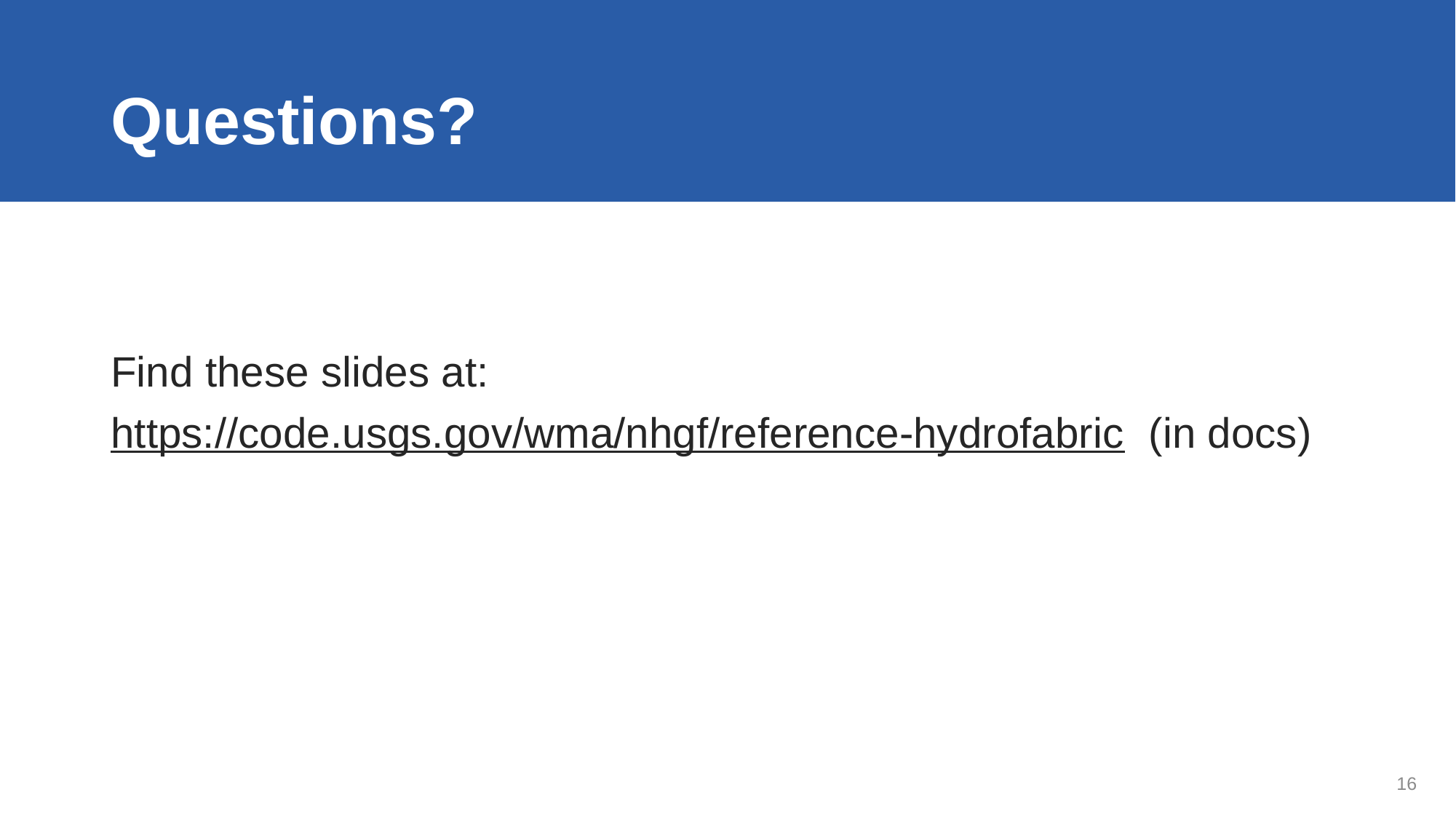

# Questions?

Find these slides at:
https://code.usgs.gov/wma/nhgf/reference-hydrofabric  (in docs)

16